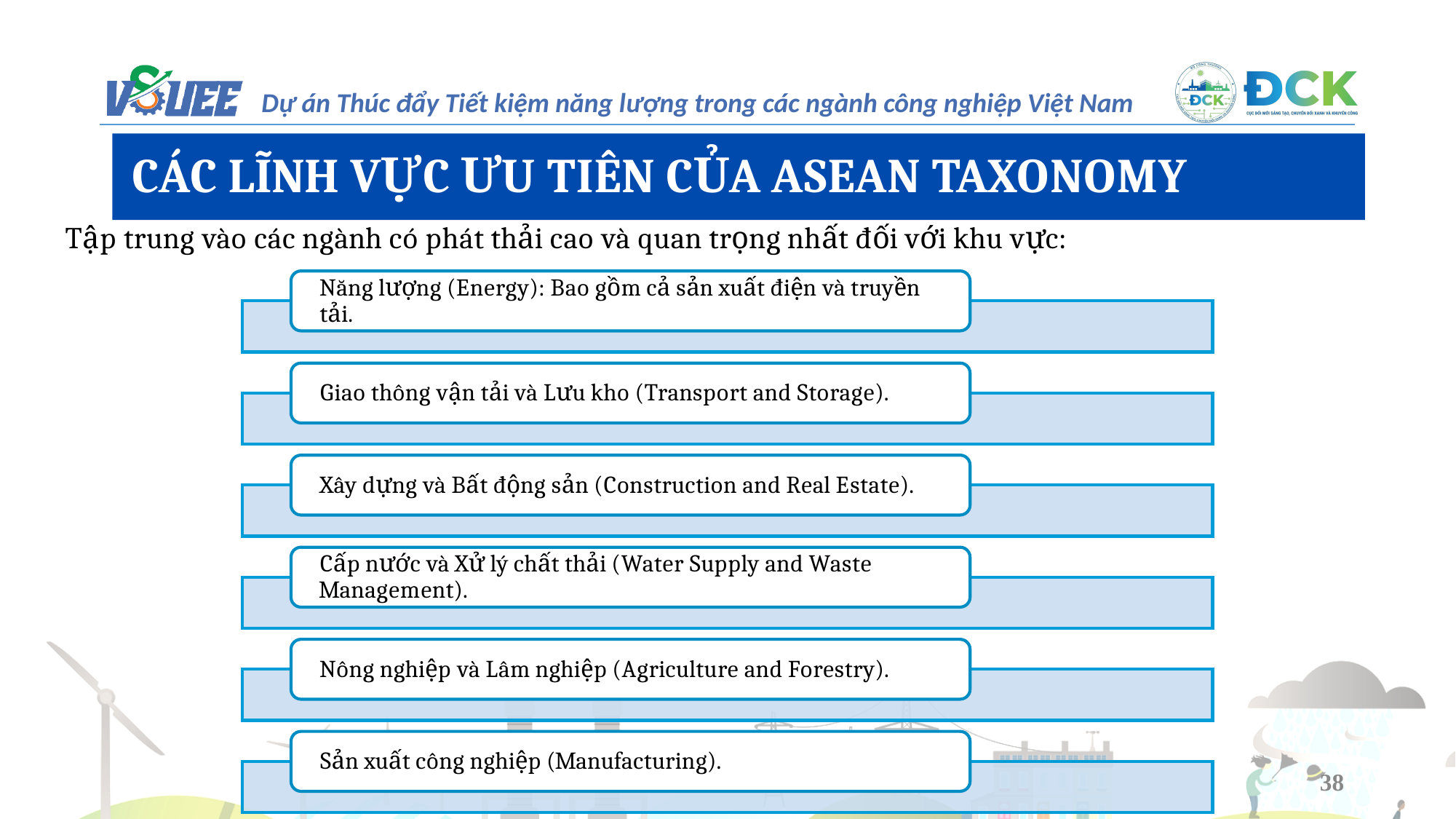

CÁC LĨNH VỰC ƯU TIÊN CỦA ASEAN TAXONOMY
Tập trung vào các ngành có phát thải cao và quan trọng nhất đối với khu vực:

Năng lượng (Energy): Bao gồm cả sản xuất điện và truyền tải.

Giao thông vận tải và Lưu kho (Transport and Storage).

Xây dựng và Bất động sản (Construction and Real Estate).

Cấp nước và Xử lý chất thải (Water Supply and Waste Management).

Nông nghiệp và Lâm nghiệp (Agriculture and Forestry).

Sản xuất công nghiệp (Manufacturing).

38